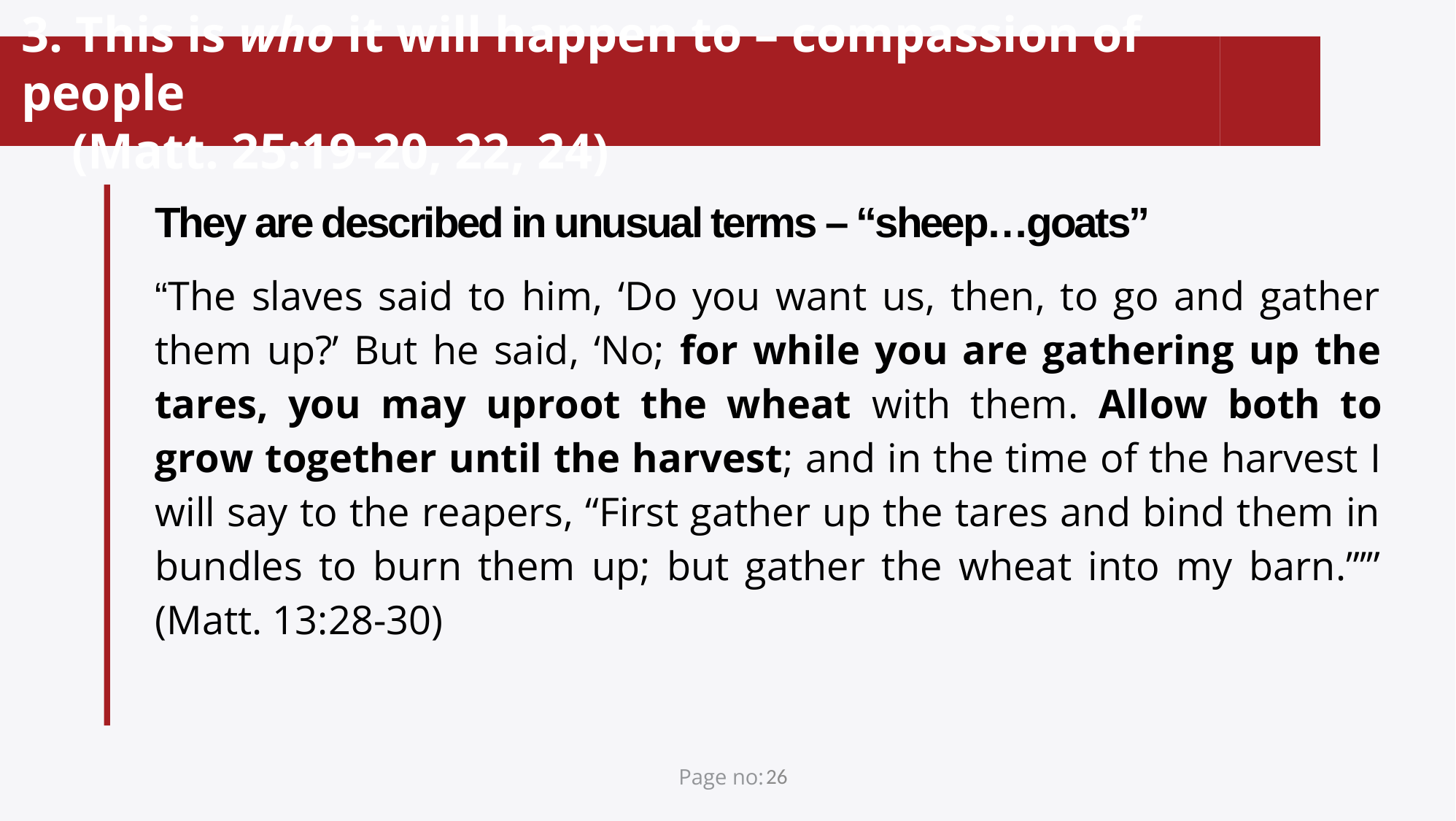

# 3. This is who it will happen to – compassion of people (Matt. 25:19-20, 22, 24)
They are described in unusual terms – “sheep…goats”
“The slaves said to him, ‘Do you want us, then, to go and gather them up?’ But he said, ‘No; for while you are gathering up the tares, you may uproot the wheat with them. Allow both to grow together until the harvest; and in the time of the harvest I will say to the reapers, “First gather up the tares and bind them in bundles to burn them up; but gather the wheat into my barn.”’” (Matt. 13:28-30)